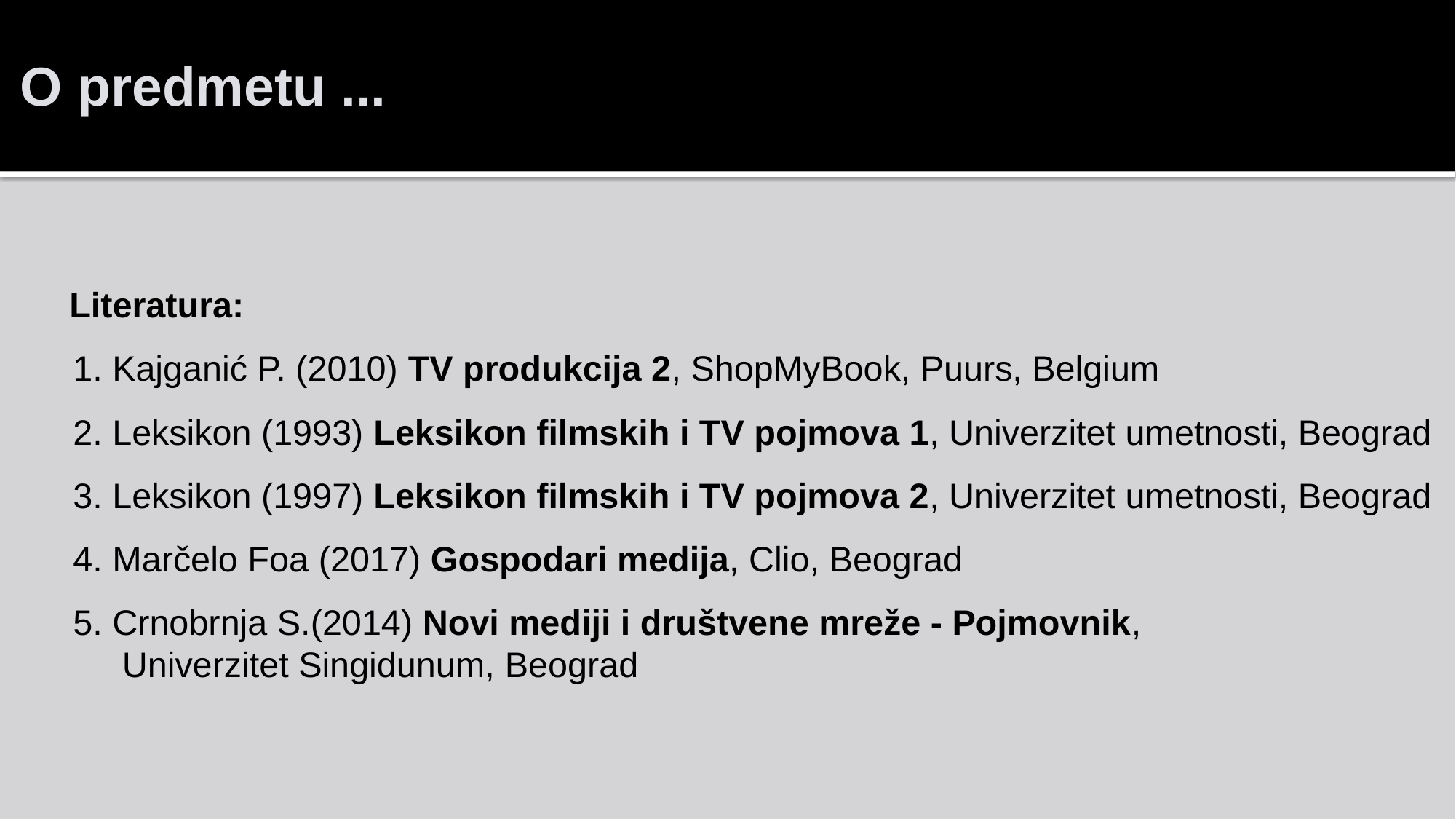

# O predmetu ...

      Literatura:
1. Kajganić P. (2010) TV produkcija 2, ShopMyBook, Puurs, Belgium
2. Leksikon (1993) Leksikon filmskih i TV pojmova 1, Univerzitet umetnosti, Beograd
3. Leksikon (1997) Leksikon filmskih i TV pojmova 2, Univerzitet umetnosti, Beograd
4. Marčelo Foa (2017) Gospodari medija, Clio, Beograd
5. Crnobrnja S.(2014) Novi mediji i društvene mreže - Pojmovnik,
     Univerzitet Singidunum, Beograd